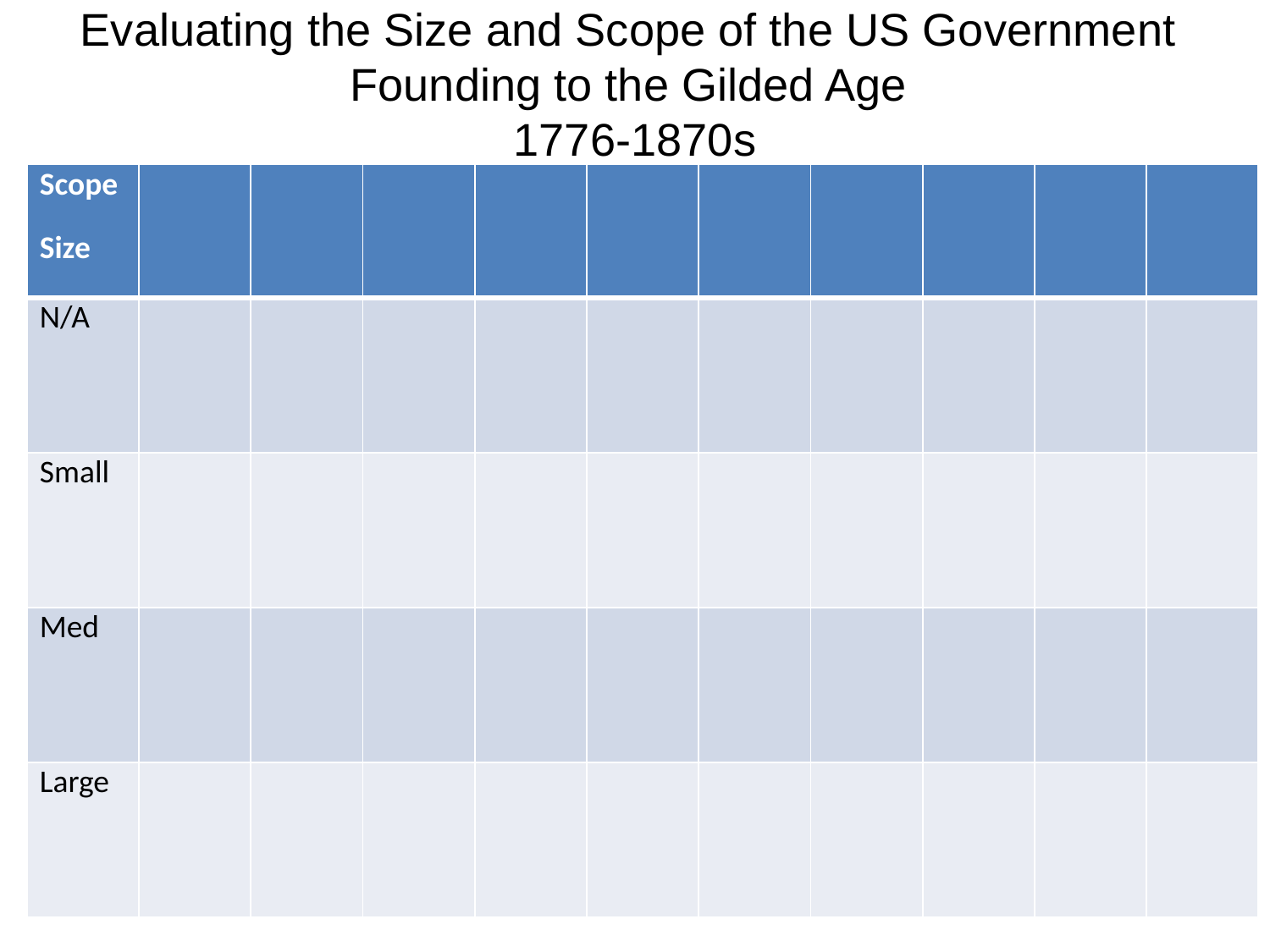

# Evaluating the Size and Scope of the US Government Founding to the Gilded Age 1776-1870s
| Scope Size |  |  |  |  |  |  |  |  |  |  |
| --- | --- | --- | --- | --- | --- | --- | --- | --- | --- | --- |
| N/A |  |  |  |  |  |  |  |  |  |  |
| Small |  |  |  |  |  |  |  |  |  |  |
| Med |  |  |  |  |  |  |  |  |  |  |
| Large |  |  |  |  |  |  |  |  |  |  |